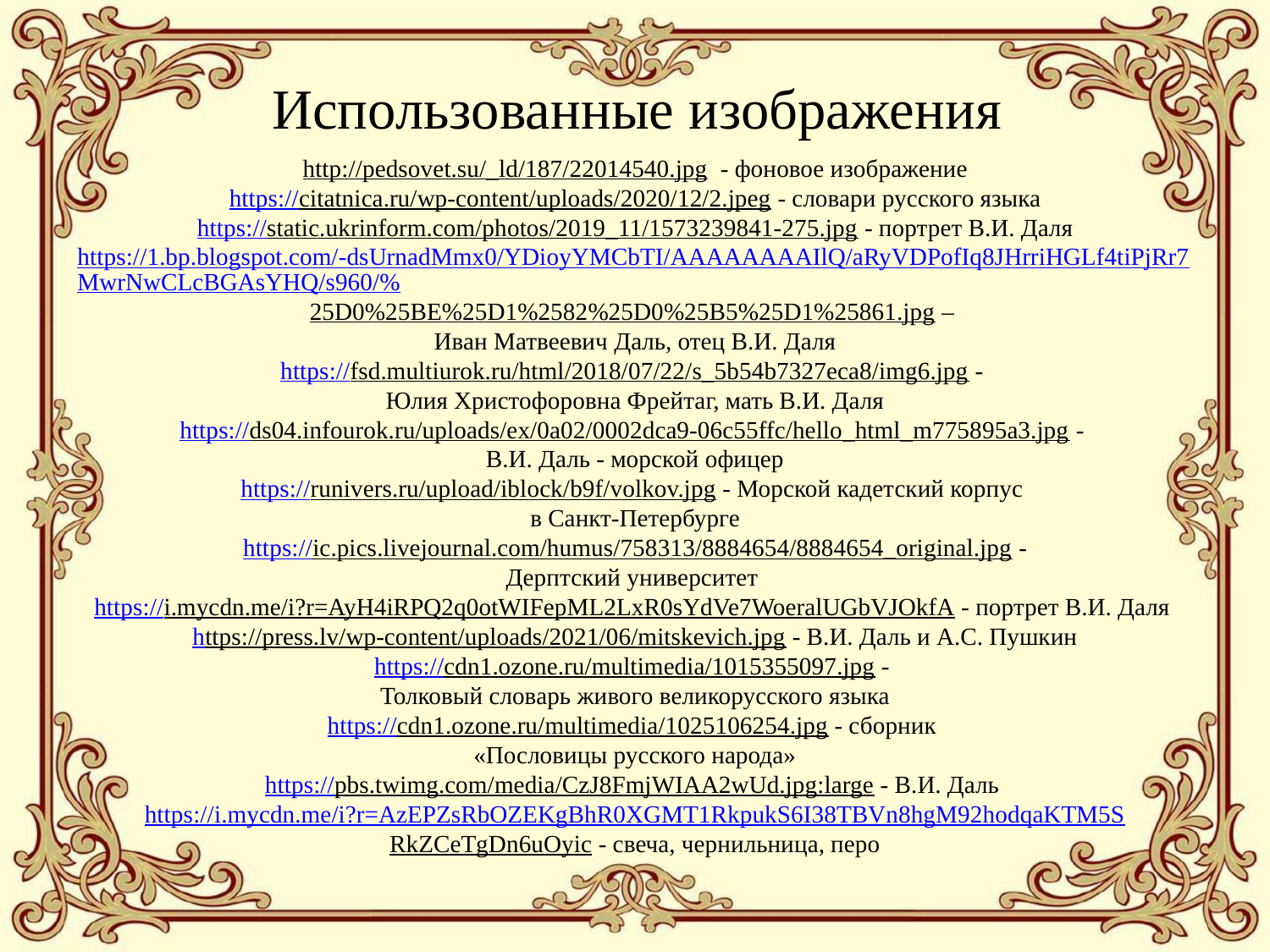

# Использованные изображения
http://pedsovet.su/_ld/187/22014540.jpg  - фоновое изображение
https://citatnica.ru/wp-content/uploads/2020/12/2.jpeg - словари русского языка
https://static.ukrinform.com/photos/2019_11/1573239841-275.jpg - портрет В.И. Даля
https://1.bp.blogspot.com/-dsUrnadMmx0/YDioyYMCbTI/AAAAAAAAIlQ/aRyVDPofIq8JHrriHGLf4tiPjRr7MwrNwCLcBGAsYHQ/s960/%25D0%25BE%25D1%2582%25D0%25B5%25D1%25861.jpg –
Иван Матвеевич Даль, отец В.И. Даля
https://fsd.multiurok.ru/html/2018/07/22/s_5b54b7327eca8/img6.jpg -
Юлия Христофоровна Фрейтаг, мать В.И. Даля
https://ds04.infourok.ru/uploads/ex/0a02/0002dca9-06c55ffc/hello_html_m775895a3.jpg -
В.И. Даль - морской офицер
https://runivers.ru/upload/iblock/b9f/volkov.jpg - Морской кадетский корпус
в Санкт-Петербурге
https://ic.pics.livejournal.com/humus/758313/8884654/8884654_original.jpg -
Дерптский университет
https://i.mycdn.me/i?r=AyH4iRPQ2q0otWIFepML2LxR0sYdVe7WoeralUGbVJOkfA - портрет В.И. Даля
https://press.lv/wp-content/uploads/2021/06/mitskevich.jpg - В.И. Даль и А.С. Пушкин
https://cdn1.ozone.ru/multimedia/1015355097.jpg -
Толковый словарь живого великорусского языка
https://cdn1.ozone.ru/multimedia/1025106254.jpg - сборник
«Пословицы русского народа»
https://pbs.twimg.com/media/CzJ8FmjWIAA2wUd.jpg:large - В.И. Даль
https://i.mycdn.me/i?r=AzEPZsRbOZEKgBhR0XGMT1RkpukS6I38TBVn8hgM92hodqaKTM5S
RkZCeTgDn6uOyic - свеча, чернильница, перо